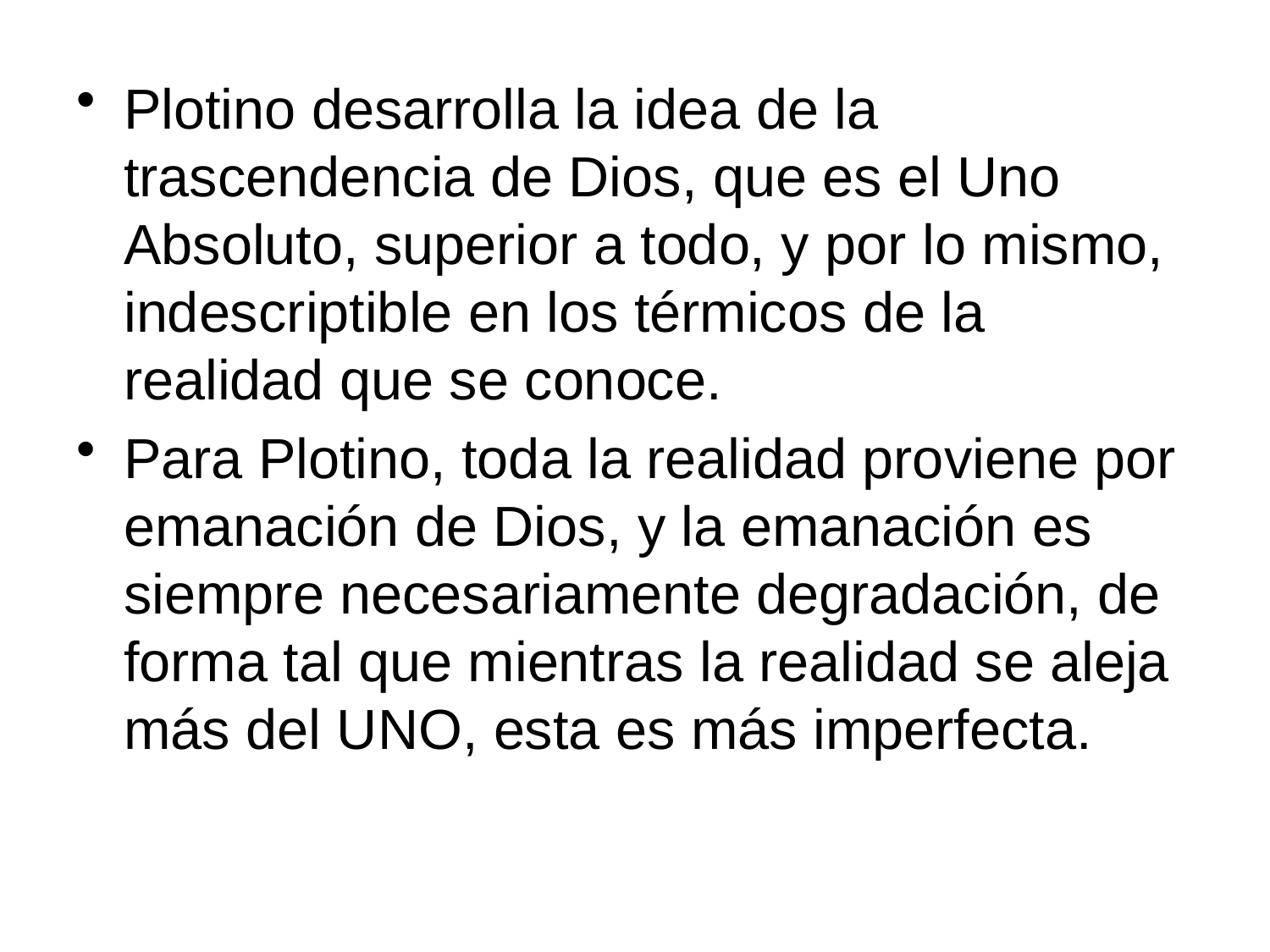

Plotino desarrolla la idea de la trascendencia de Dios, que es el Uno Absoluto, superior a todo, y por lo mismo, indescriptible en los térmicos de la realidad que se conoce.
Para Plotino, toda la realidad proviene por emanación de Dios, y la emanación es siempre necesariamente degradación, de forma tal que mientras la realidad se aleja más del UNO, esta es más imperfecta.